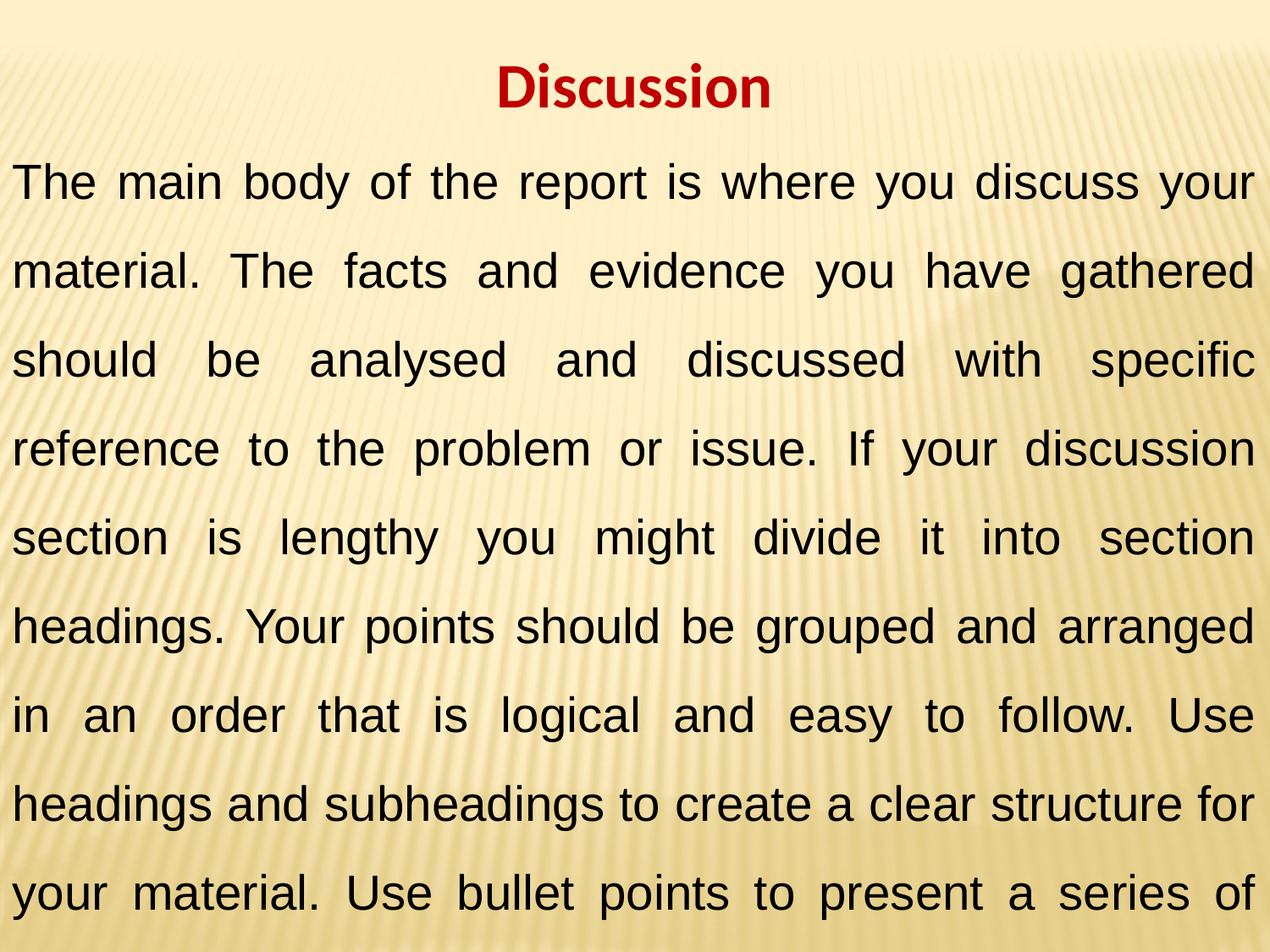

Discussion
The main body of the report is where you discuss your material. The facts and evidence you have gathered should be analysed and discussed with specific reference to the problem or issue. If your discussion section is lengthy you might divide it into section headings. Your points should be grouped and arranged in an order that is logical and easy to follow. Use headings and subheadings to create a clear structure for your material. Use bullet points to present a series of points in an easy-to-follow list.